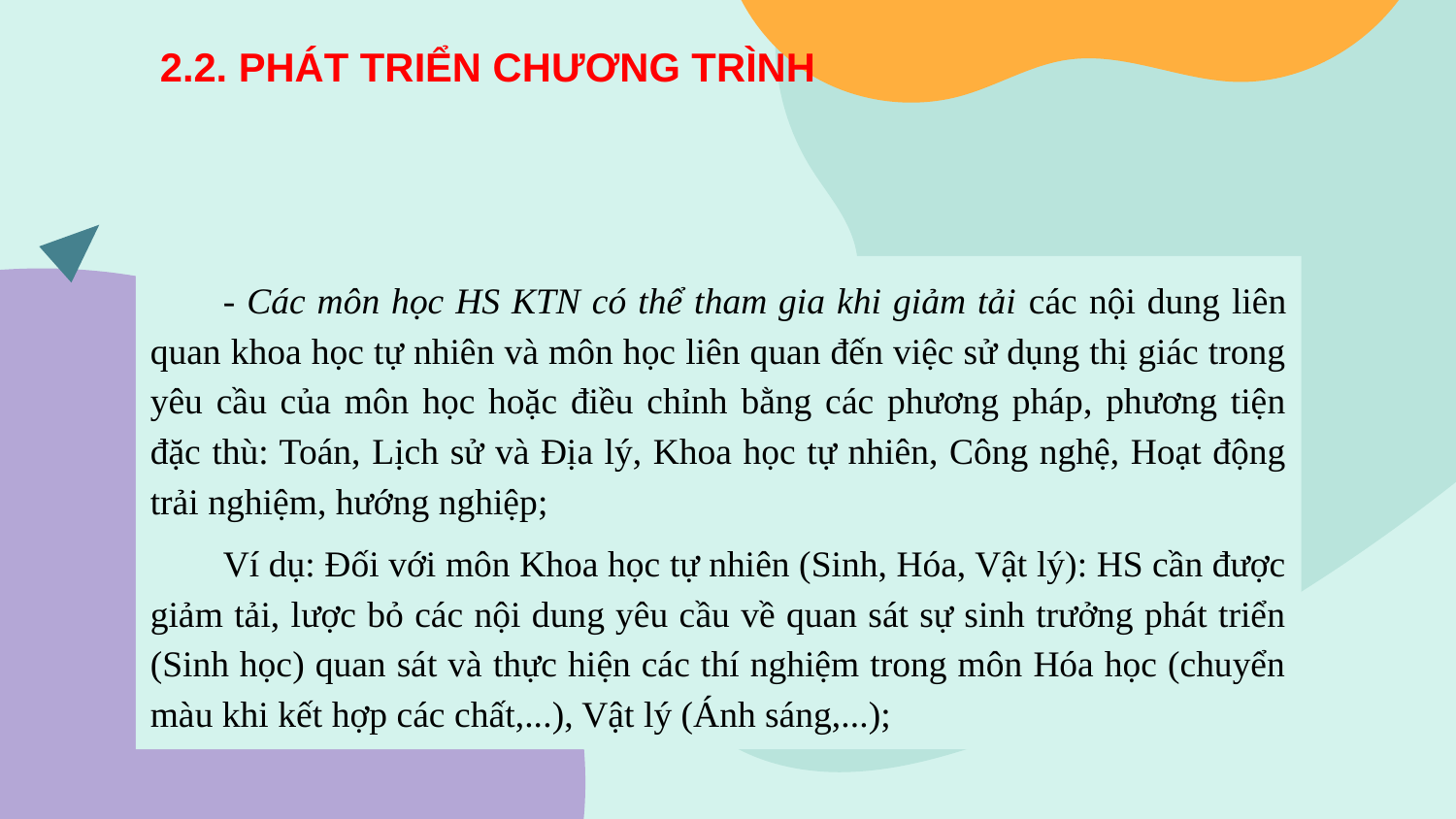

2.2. PHÁT TRIỂN CHƯƠNG TRÌNH
- Các môn học HS KTN có thể tham gia khi giảm tải các nội dung liên quan khoa học tự nhiên và môn học liên quan đến việc sử dụng thị giác trong yêu cầu của môn học hoặc điều chỉnh bằng các phương pháp, phương tiện đặc thù: Toán, Lịch sử và Địa lý, Khoa học tự nhiên, Công nghệ, Hoạt động trải nghiệm, hướng nghiệp;
Ví dụ: Đối với môn Khoa học tự nhiên (Sinh, Hóa, Vật lý): HS cần được giảm tải, lược bỏ các nội dung yêu cầu về quan sát sự sinh trưởng phát triển (Sinh học) quan sát và thực hiện các thí nghiệm trong môn Hóa học (chuyển màu khi kết hợp các chất,...), Vật lý (Ánh sáng,...);